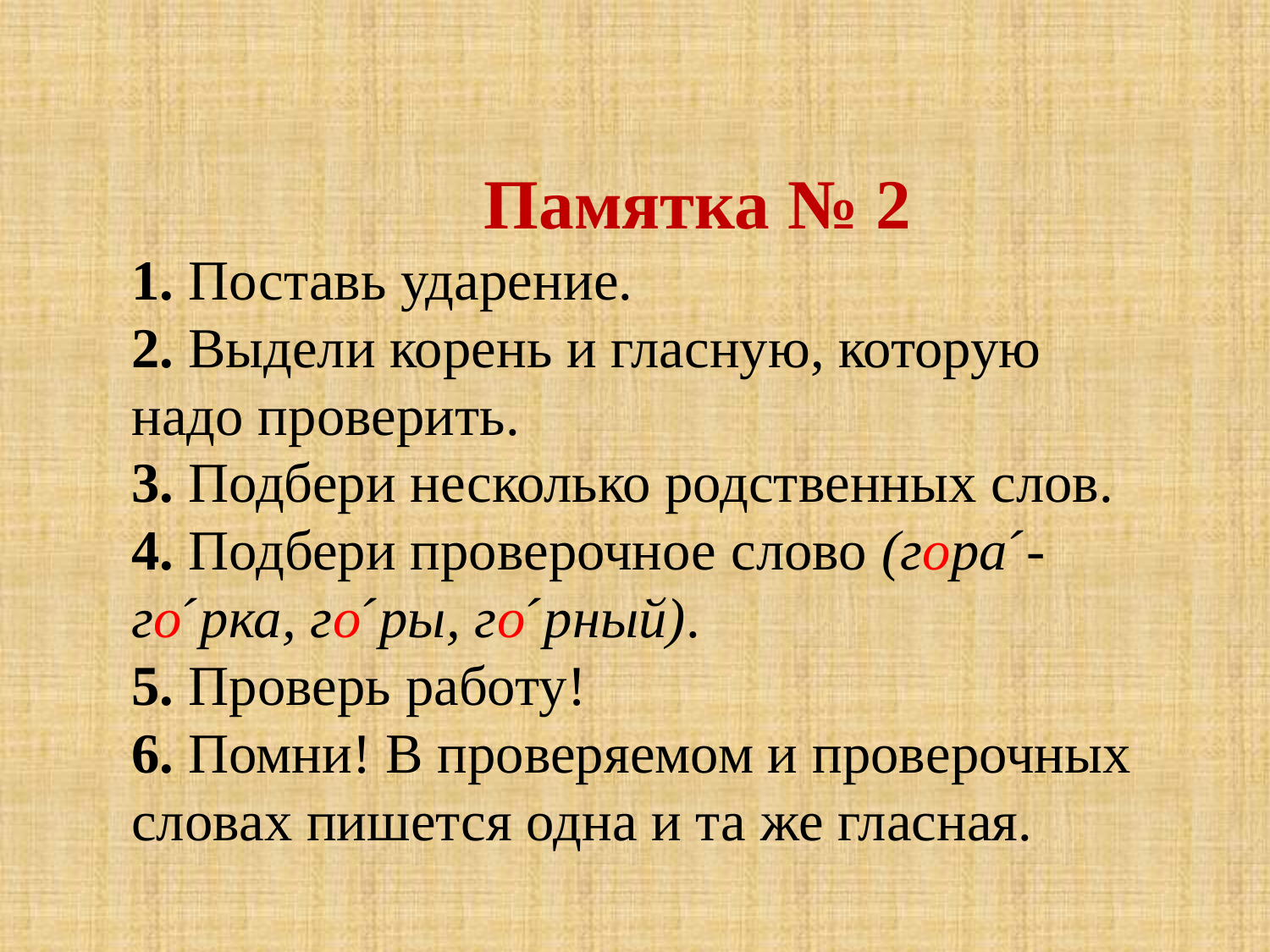

Памятка № 2
1. Поставь ударение.
2. Выдели корень и гласную, которую надо проверить.
3. Подбери несколько родственных слов.
4. Подбери проверочное слово (гораˊ-гоˊрка, гоˊры, гоˊрный).
5. Проверь работу!
6. Помни! В проверяемом и проверочных словах пишется одна и та же гласная.